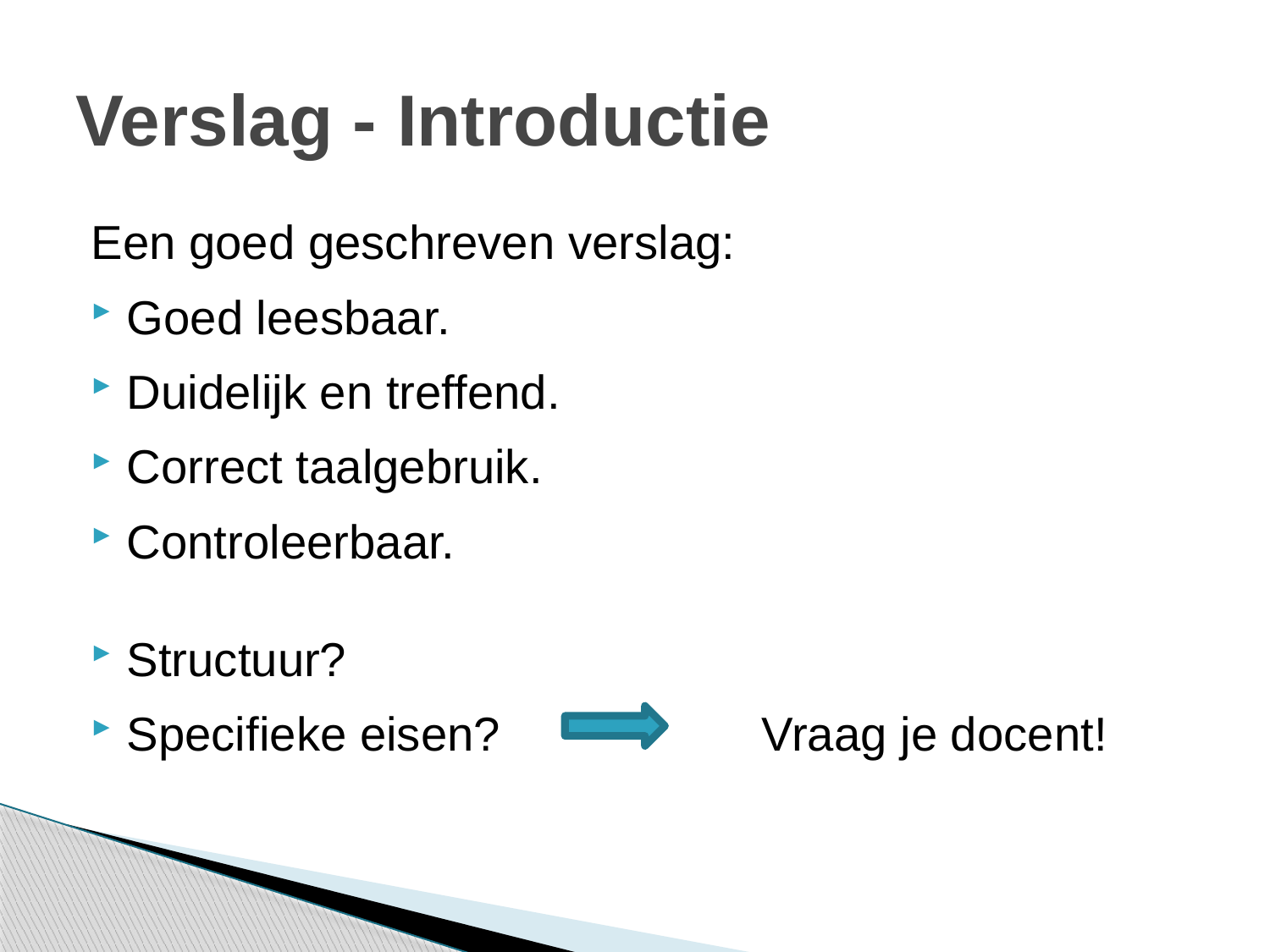

# Verslag - Introductie
Een goed geschreven verslag:
Goed leesbaar.
Duidelijk en treffend.
Correct taalgebruik.
Controleerbaar.

Structuur?
Specifieke eisen? 		Vraag je docent!